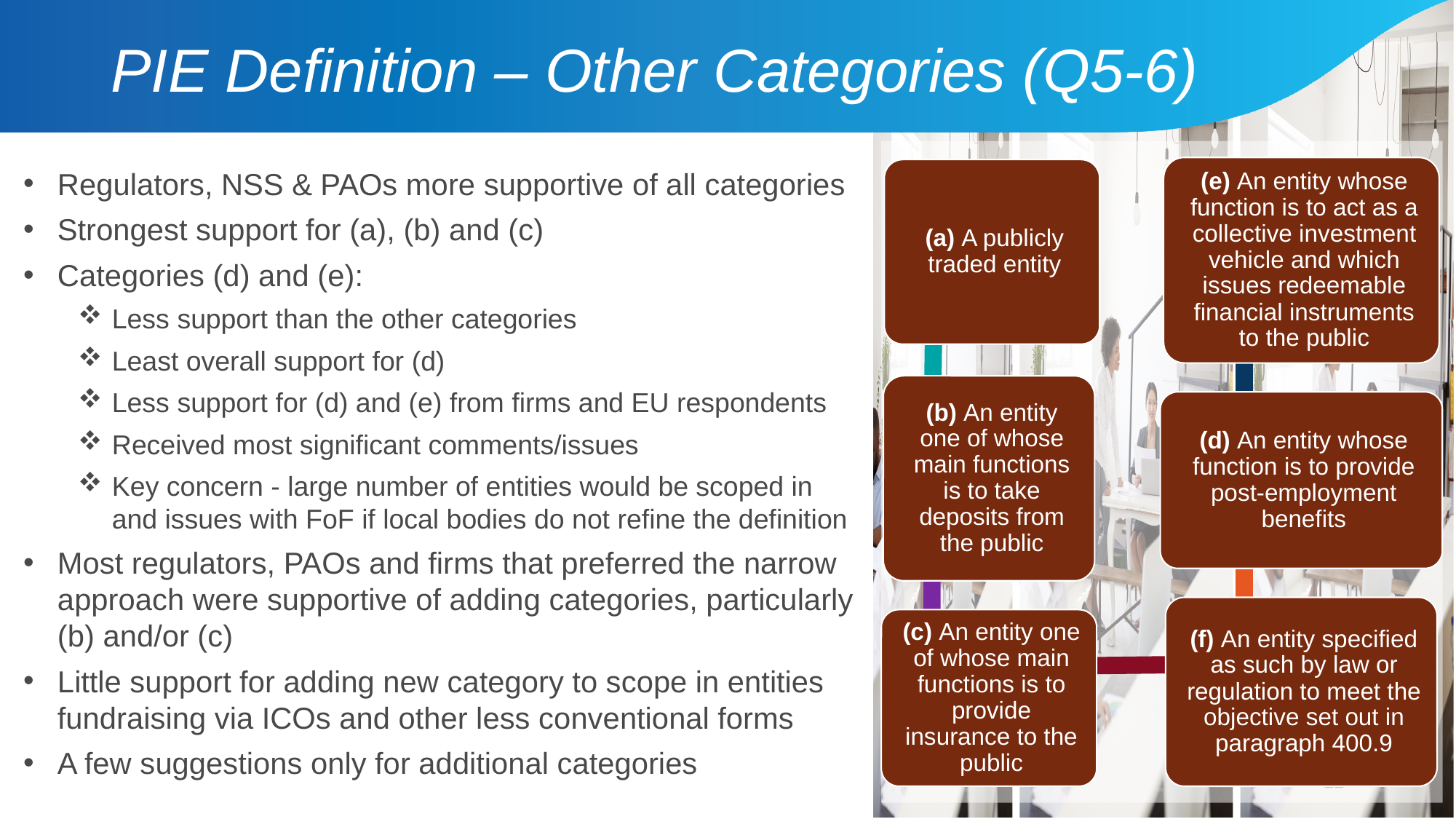

# PIE Definition – Other Categories (Q5-6)
(a) A publicly traded entity
(b) An entity one of whose main functions is to take deposits from the public
(c) An entity one of whose main functions is to provide insurance to the public
(f) An entity specified as such by law or regulation to meet the objective set out in paragraph 400.9
(d) An entity whose function is to provide post-employment benefits
(e) An entity whose function is to act as a collective investment vehicle and which issues redeemable financial instruments to the public
Regulators, NSS & PAOs more supportive of all categories
Strongest support for (a), (b) and (c)
Categories (d) and (e):
Less support than the other categories
Least overall support for (d)
Less support for (d) and (e) from firms and EU respondents
Received most significant comments/issues
Key concern - large number of entities would be scoped in and issues with FoF if local bodies do not refine the definition
Most regulators, PAOs and firms that preferred the narrow approach were supportive of adding categories, particularly (b) and/or (c)
Little support for adding new category to scope in entities fundraising via ICOs and other less conventional forms
A few suggestions only for additional categories raising such as an initial coin offering (ICO)

22